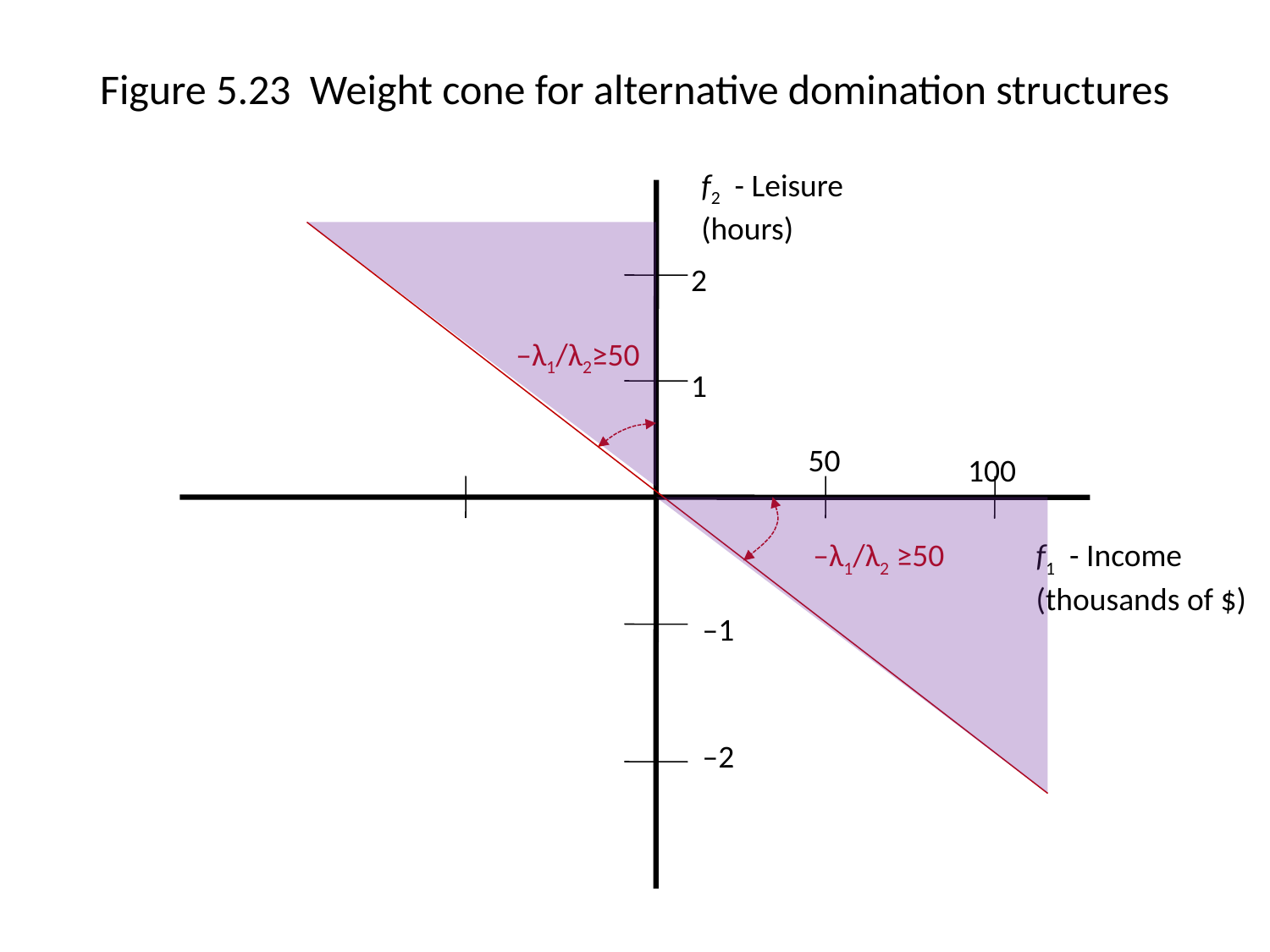

# Figure 5.23  Weight cone for alternative domination structures
f2  - Leisure
(hours)

2
–λ1/λ2≥50
1

50
100

–λ1/λ2 ≥50
f1  - Income
(thousands of $)
–1
–2